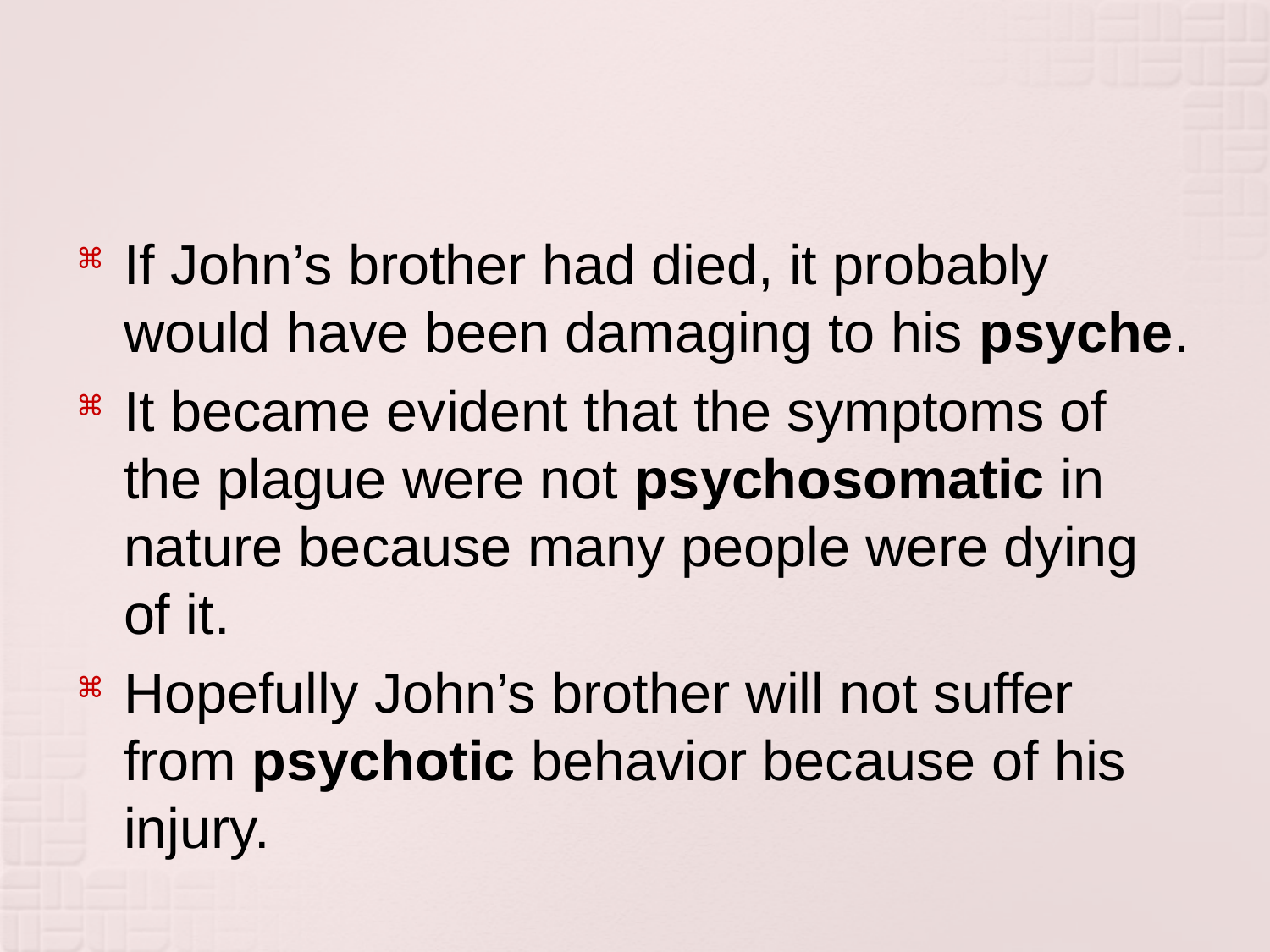

#
If John’s brother had died, it probably would have been damaging to his psyche.
It became evident that the symptoms of the plague were not psychosomatic in nature because many people were dying of it.
Hopefully John’s brother will not suffer from psychotic behavior because of his injury.